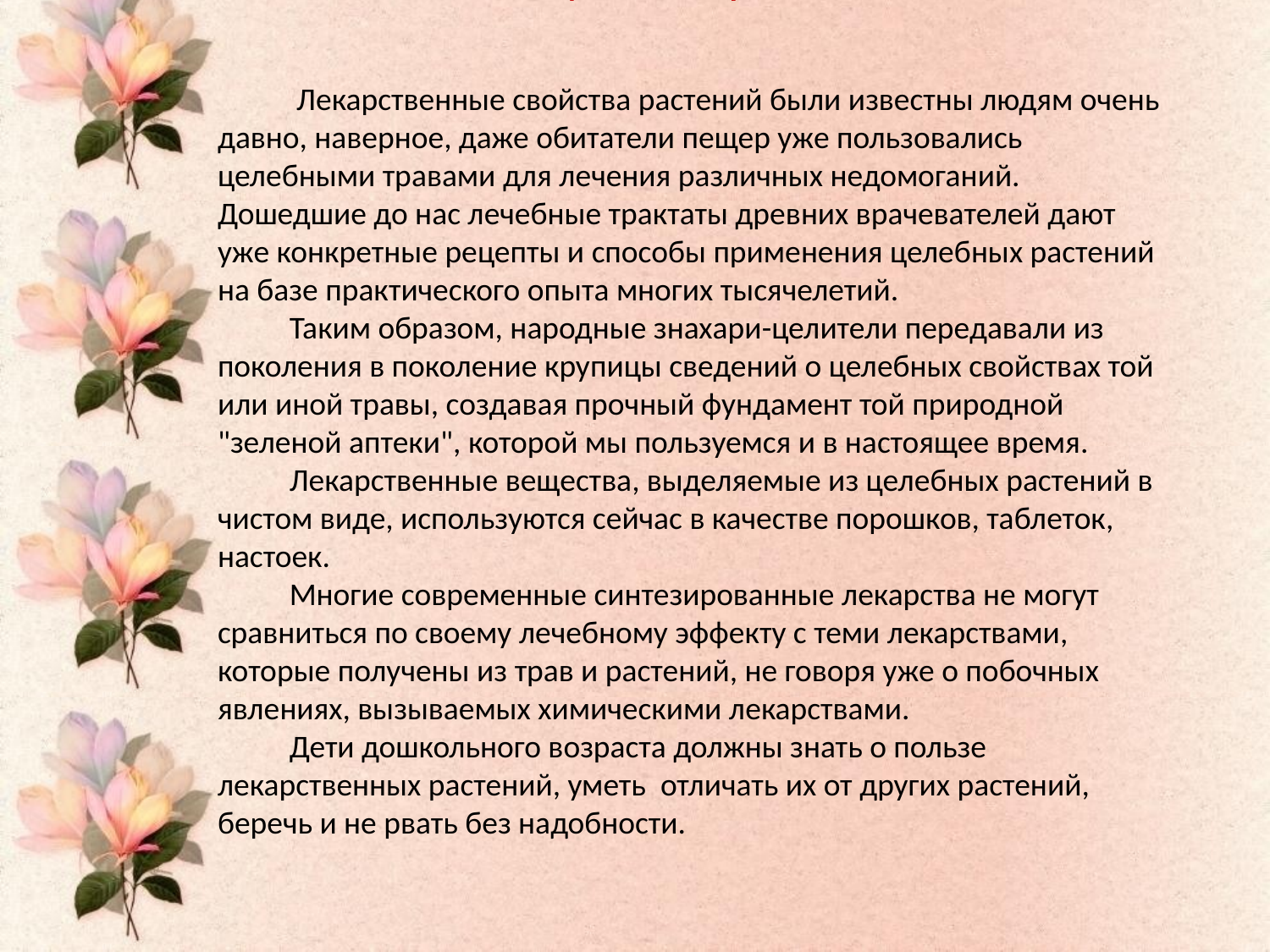

# Актуальность проекта Лекарственные свойства растений были известны людям очень давно, наверное, даже обитатели пещер уже пользовались целебными травами для лечения различных недомоганий. Дошедшие до нас лечебные трактаты древних врачевателей дают уже конкретные рецепты и способы применения целебных растений на базе практического опыта многих тысячелетий. Таким образом, народные знахари-целители передавали из поколения в поколение крупицы сведений о целебных свойствах той или иной травы, создавая прочный фундамент той природной "зеленой аптеки", которой мы пользуемся и в настоящее время.           Лекарственные вещества, выделяемые из целебных растений в чистом виде, используются сейчас в качестве порошков, таблеток, настоек. Многие современные синтезированные лекарства не могут сравниться по своему лечебному эффекту с теми лекарствами, которые получены из трав и растений, не говоря уже о побочных явлениях, вызываемых химическими лекарствами. Дети дошкольного возраста должны знать о пользе лекарственных растений, уметь  отличать их от других растений, беречь и не рвать без надобности.